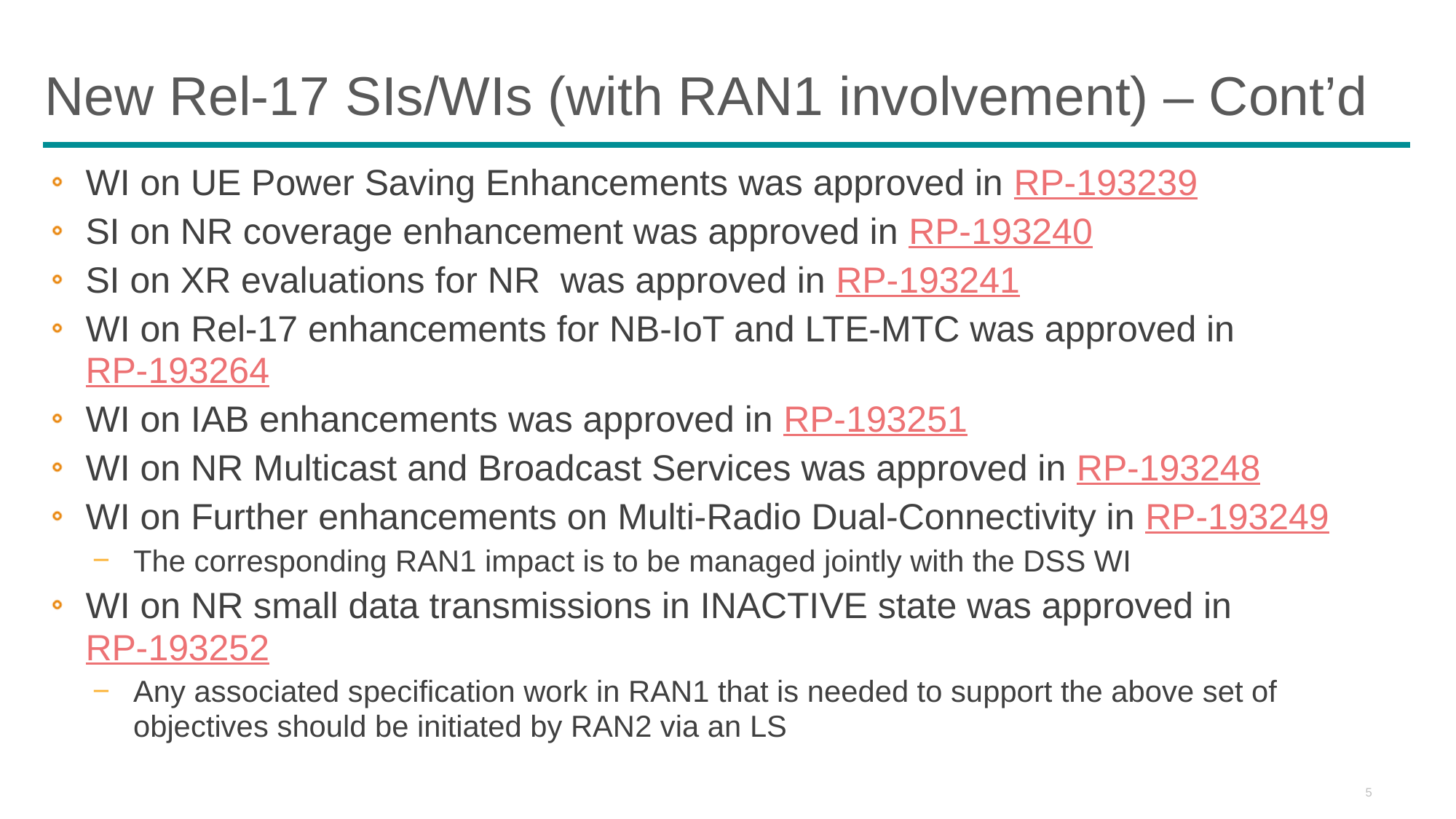

# New Rel-17 SIs/WIs (with RAN1 involvement) – Cont’d
WI on UE Power Saving Enhancements was approved in RP-193239
SI on NR coverage enhancement was approved in RP-193240
SI on XR evaluations for NR  was approved in RP-193241
WI on Rel-17 enhancements for NB-IoT and LTE-MTC was approved in RP-193264
WI on IAB enhancements was approved in RP-193251
WI on NR Multicast and Broadcast Services was approved in RP-193248
WI on Further enhancements on Multi-Radio Dual-Connectivity in RP-193249
The corresponding RAN1 impact is to be managed jointly with the DSS WI
WI on NR small data transmissions in INACTIVE state was approved in RP-193252
Any associated specification work in RAN1 that is needed to support the above set of objectives should be initiated by RAN2 via an LS